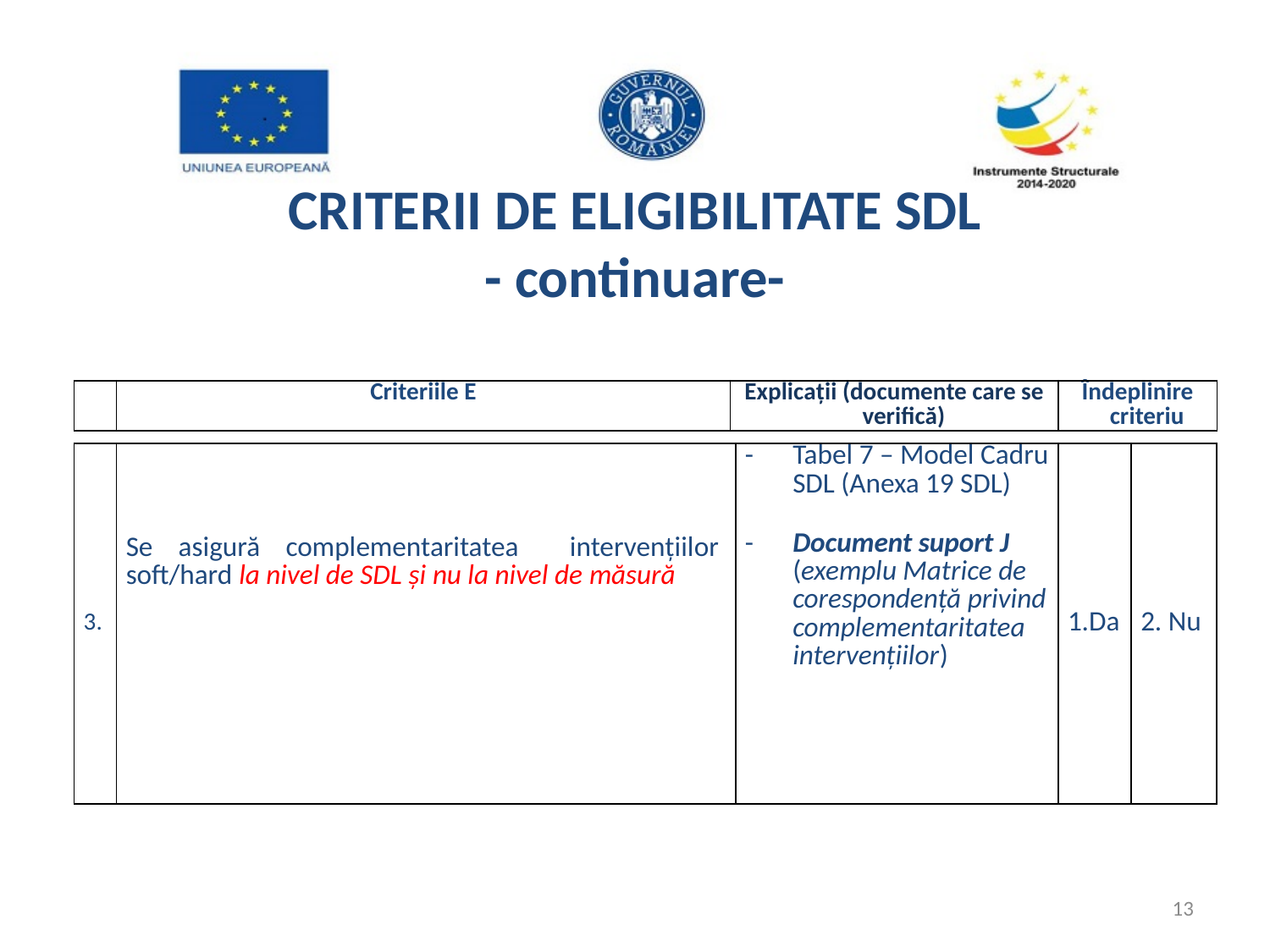

# CRITERII DE ELIGIBILITATE SDL - continuare-
|  | Criteriile E | Explicații (documente care se verifică) | Îndeplinire criteriu |
| --- | --- | --- | --- |
| 3. | Se asigură complementaritatea intervențiilor soft/hard la nivel de SDL și nu la nivel de măsură | Tabel 7 – Model Cadru SDL (Anexa 19 SDL) Document suport J (exemplu Matrice de corespondență privind complementaritatea intervențiilor) | 1.Da | 2. Nu |
| --- | --- | --- | --- | --- |
13